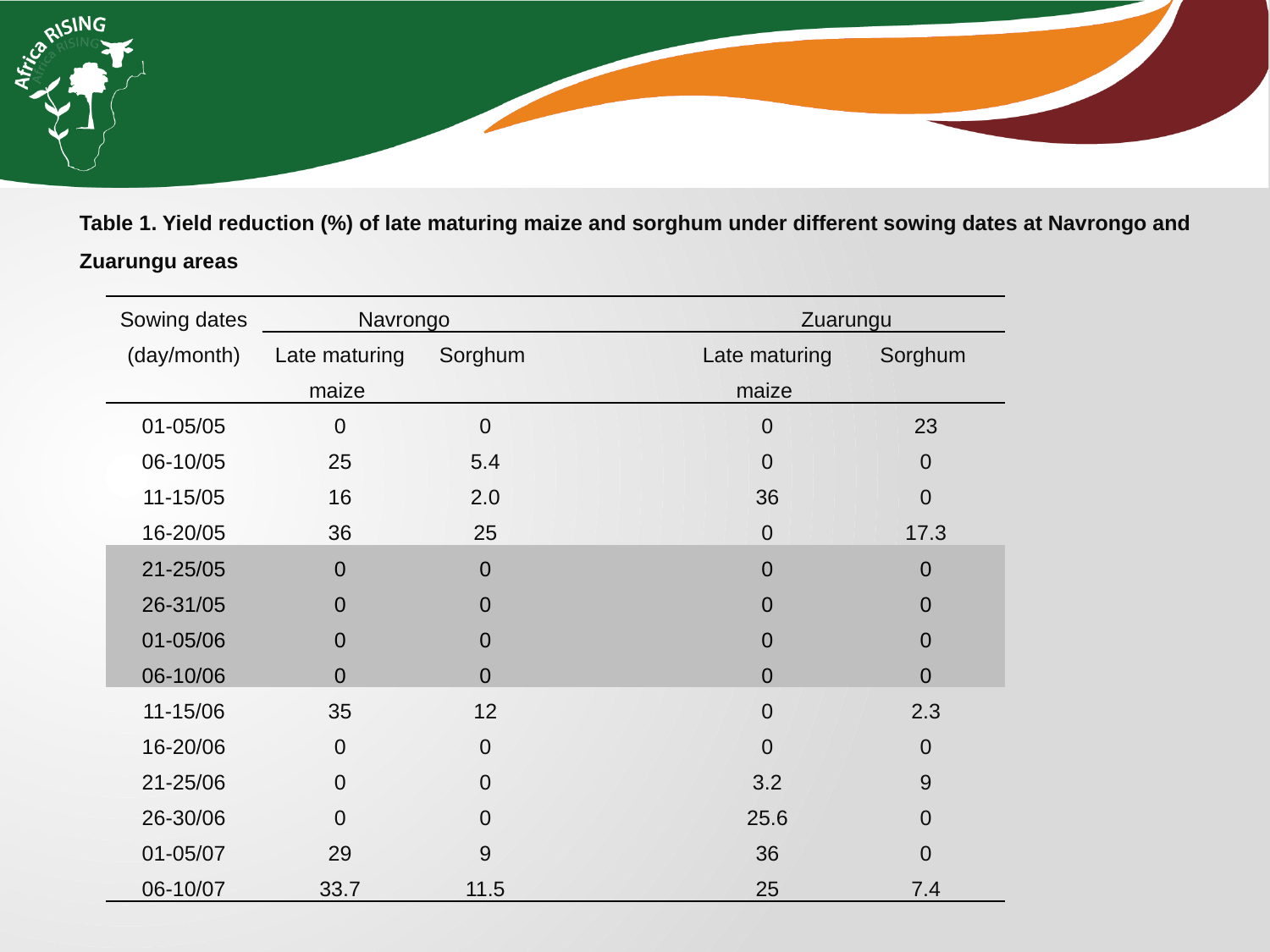

Table 1. Yield reduction (%) of late maturing maize and sorghum under different sowing dates at Navrongo and Zuarungu areas
| Sowing dates (day/month) | Navrongo |  |  | Zuarungu |  |
| --- | --- | --- | --- | --- | --- |
|  | Late maturing maize | Sorghum |  | Late maturing maize | Sorghum |
| 01-05/05 | 0 | 0 |  | 0 | 23 |
| 06-10/05 | 25 | 5.4 |  | 0 | 0 |
| 11-15/05 | 16 | 2.0 |  | 36 | 0 |
| 16-20/05 | 36 | 25 |  | 0 | 17.3 |
| 21-25/05 | 0 | 0 |  | 0 | 0 |
| 26-31/05 | 0 | 0 |  | 0 | 0 |
| 01-05/06 | 0 | 0 |  | 0 | 0 |
| 06-10/06 | 0 | 0 |  | 0 | 0 |
| 11-15/06 | 35 | 12 |  | 0 | 2.3 |
| 16-20/06 | 0 | 0 |  | 0 | 0 |
| 21-25/06 | 0 | 0 |  | 3.2 | 9 |
| 26-30/06 | 0 | 0 |  | 25.6 | 0 |
| 01-05/07 | 29 | 9 |  | 36 | 0 |
| 06-10/07 | 33.7 | 11.5 |  | 25 | 7.4 |